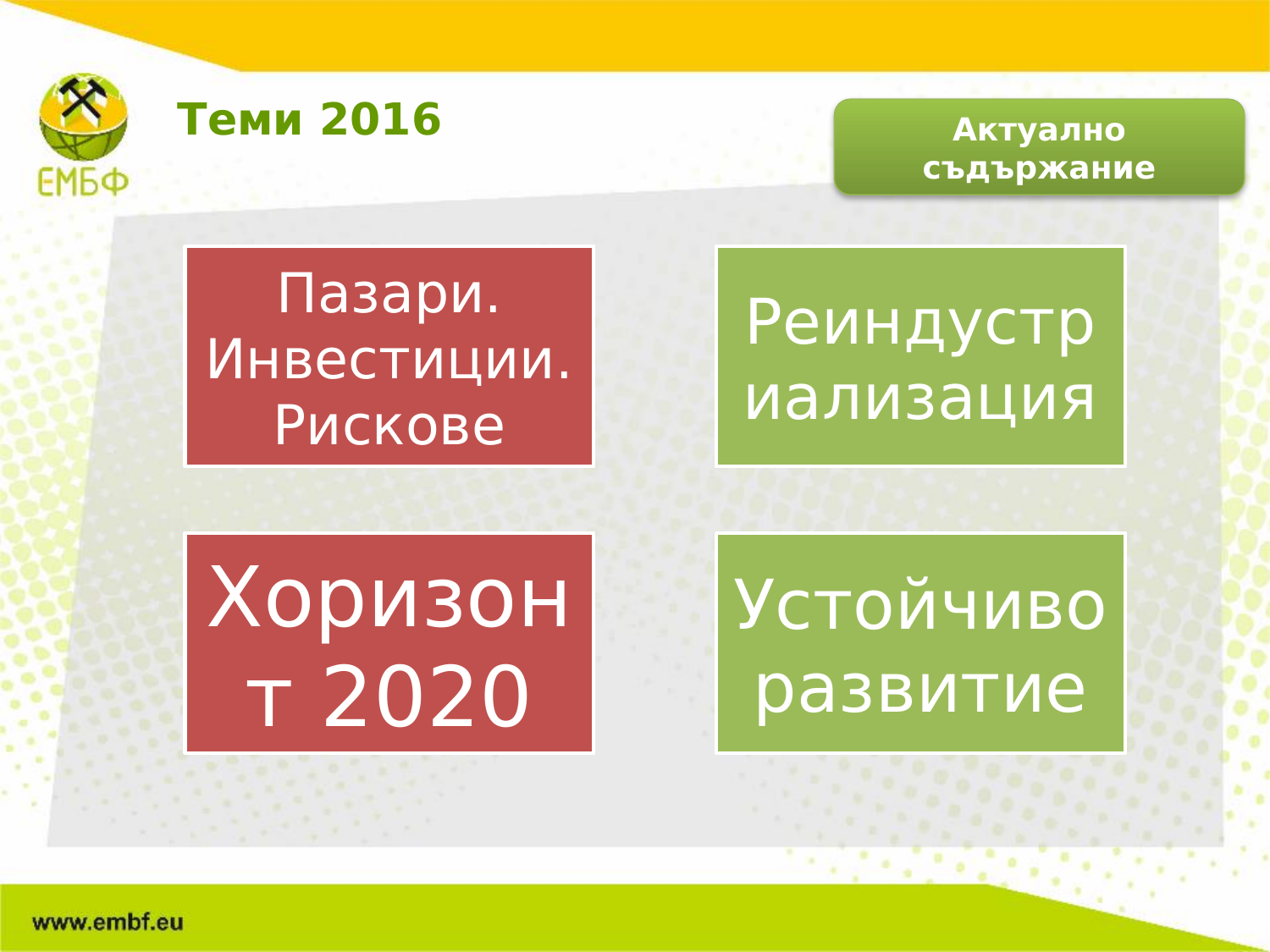

Теми 2016
Актуално съдържание
Пазари. Инвестиции. Рискове
Реиндустриализация
Хоризонт 2020
Устойчиво развитие